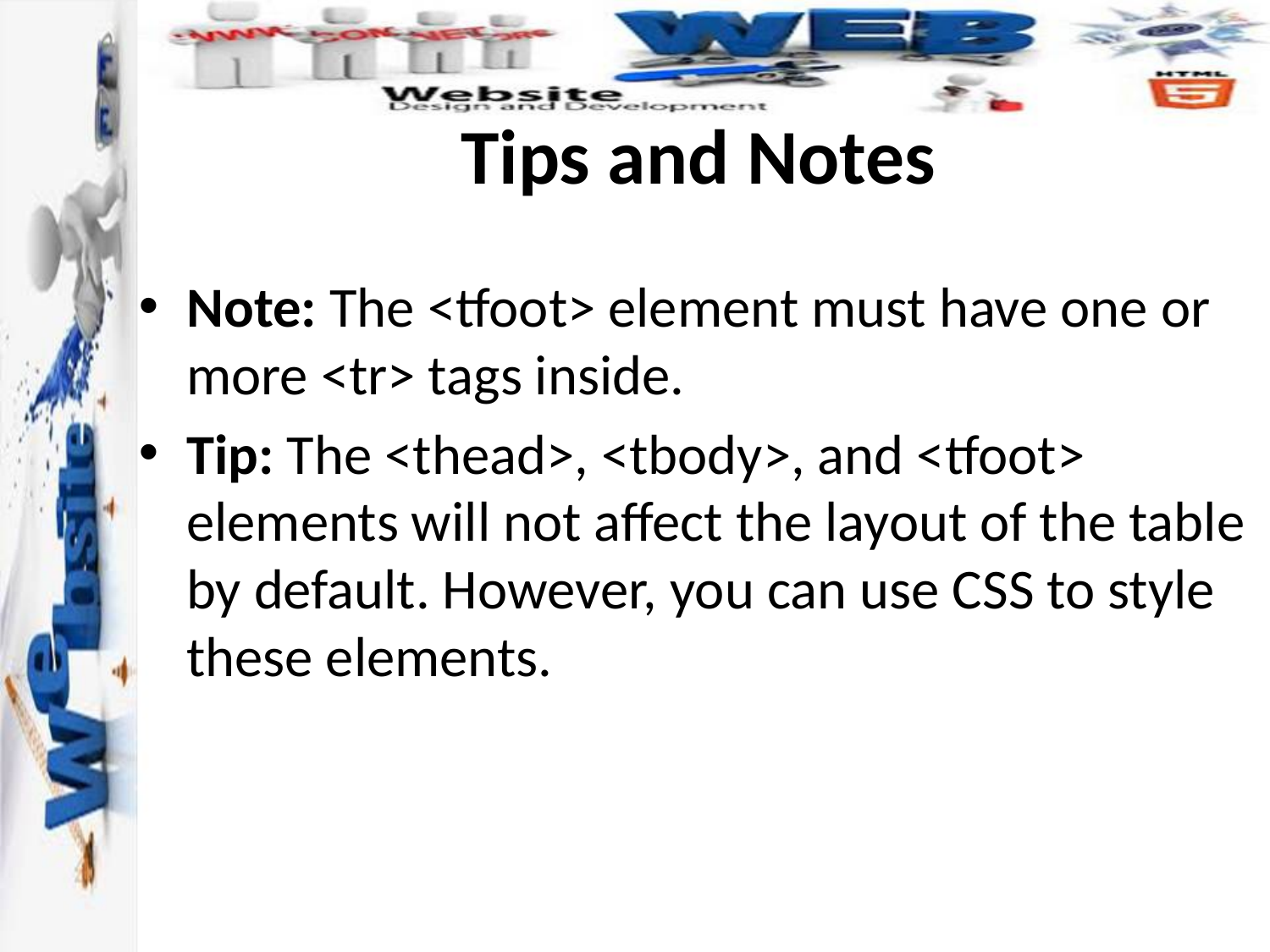

# Tips and Notes
Note: The <tfoot> element must have one or more <tr> tags inside.
Tip: The <thead>, <tbody>, and <tfoot> elements will not affect the layout of the table by default. However, you can use CSS to style these elements.